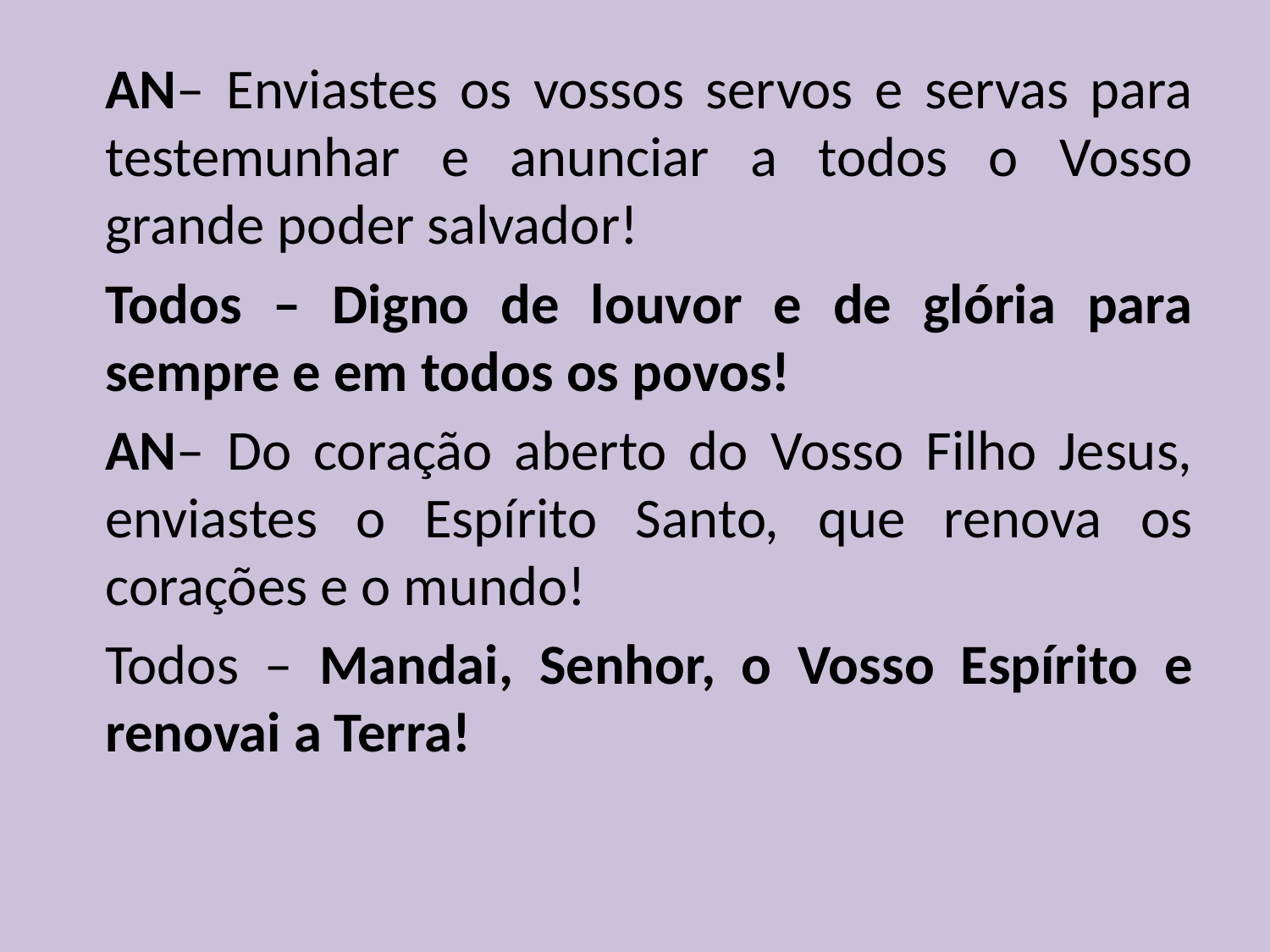

AN– Enviastes os vossos servos e servas para testemunhar e anunciar a todos o Vosso grande poder salvador!
	Todos – Digno de louvor e de glória para sempre e em todos os povos!
	AN– Do coração aberto do Vosso Filho Jesus, enviastes o Espírito Santo, que renova os corações e o mundo!
	Todos – Mandai, Senhor, o Vosso Espírito e renovai a Terra!